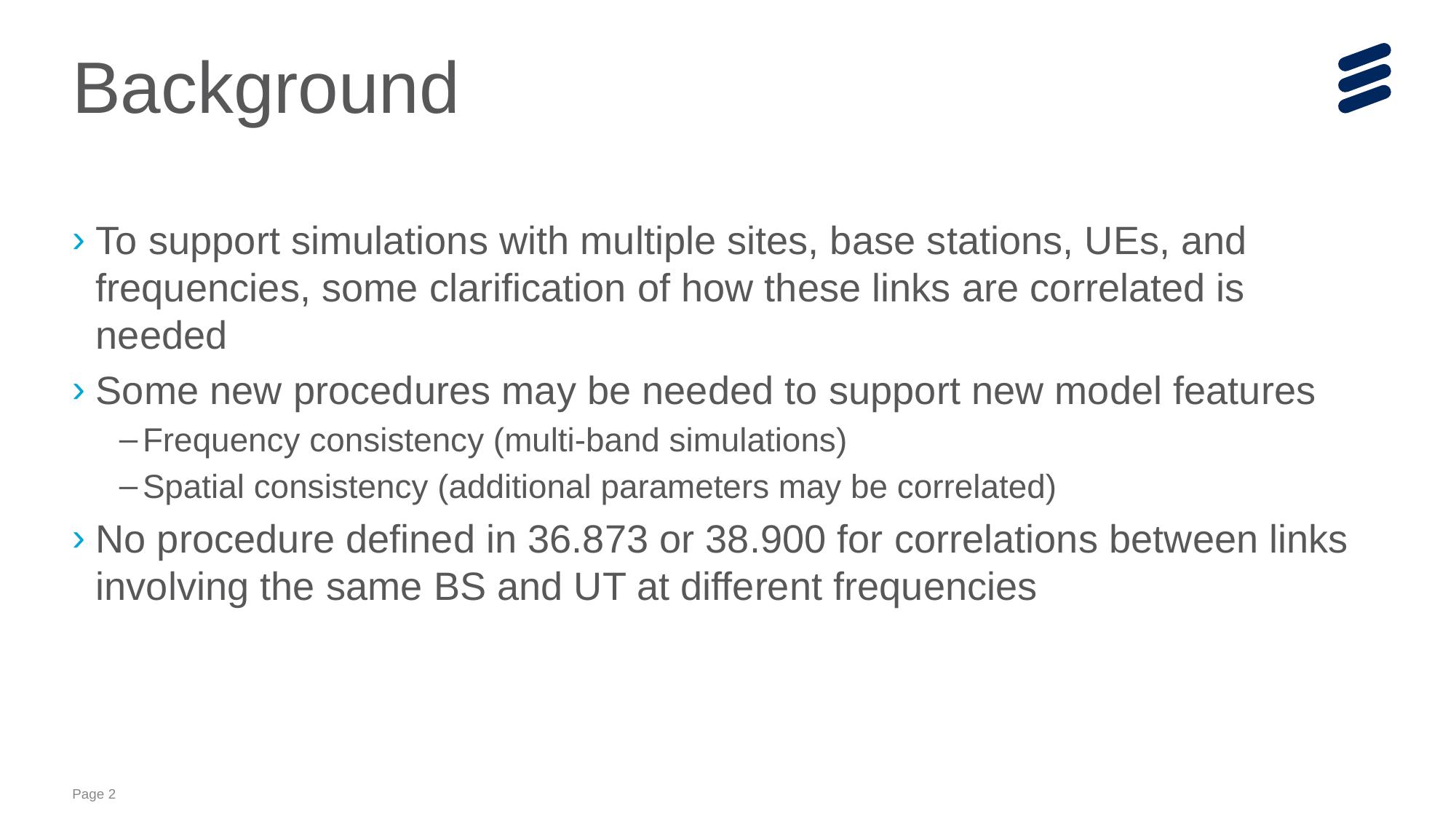

# Background
To support simulations with multiple sites, base stations, UEs, and frequencies, some clarification of how these links are correlated is needed
Some new procedures may be needed to support new model features
Frequency consistency (multi-band simulations)
Spatial consistency (additional parameters may be correlated)
No procedure defined in 36.873 or 38.900 for correlations between links involving the same BS and UT at different frequencies